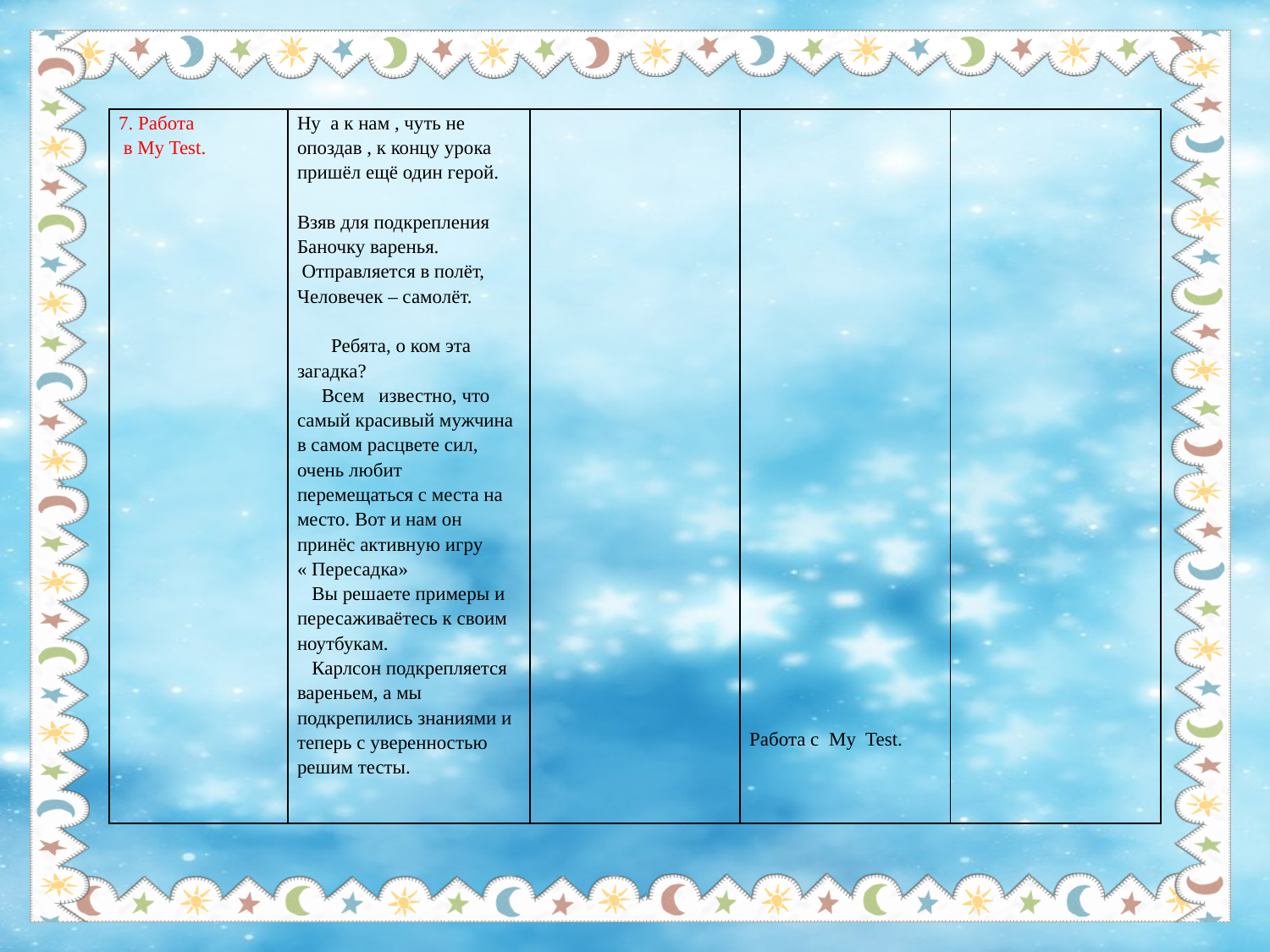

| 7. Работа в My Test. | Ну а к нам , чуть не опоздав , к концу урока пришёл ещё один герой. Взяв для подкрепления Баночку варенья. Отправляется в полёт, Человечек – самолёт. Ребята, о ком эта загадка? Всем известно, что самый красивый мужчина в самом расцвете сил, очень любит перемещаться с места на место. Вот и нам он принёс активную игру « Пересадка» Вы решаете примеры и пересаживаётесь к своим ноутбукам. Карлсон подкрепляется вареньем, а мы подкрепились знаниями и теперь с уверенностью решим тесты. |  | Работа с My Test. |  |
| --- | --- | --- | --- | --- |